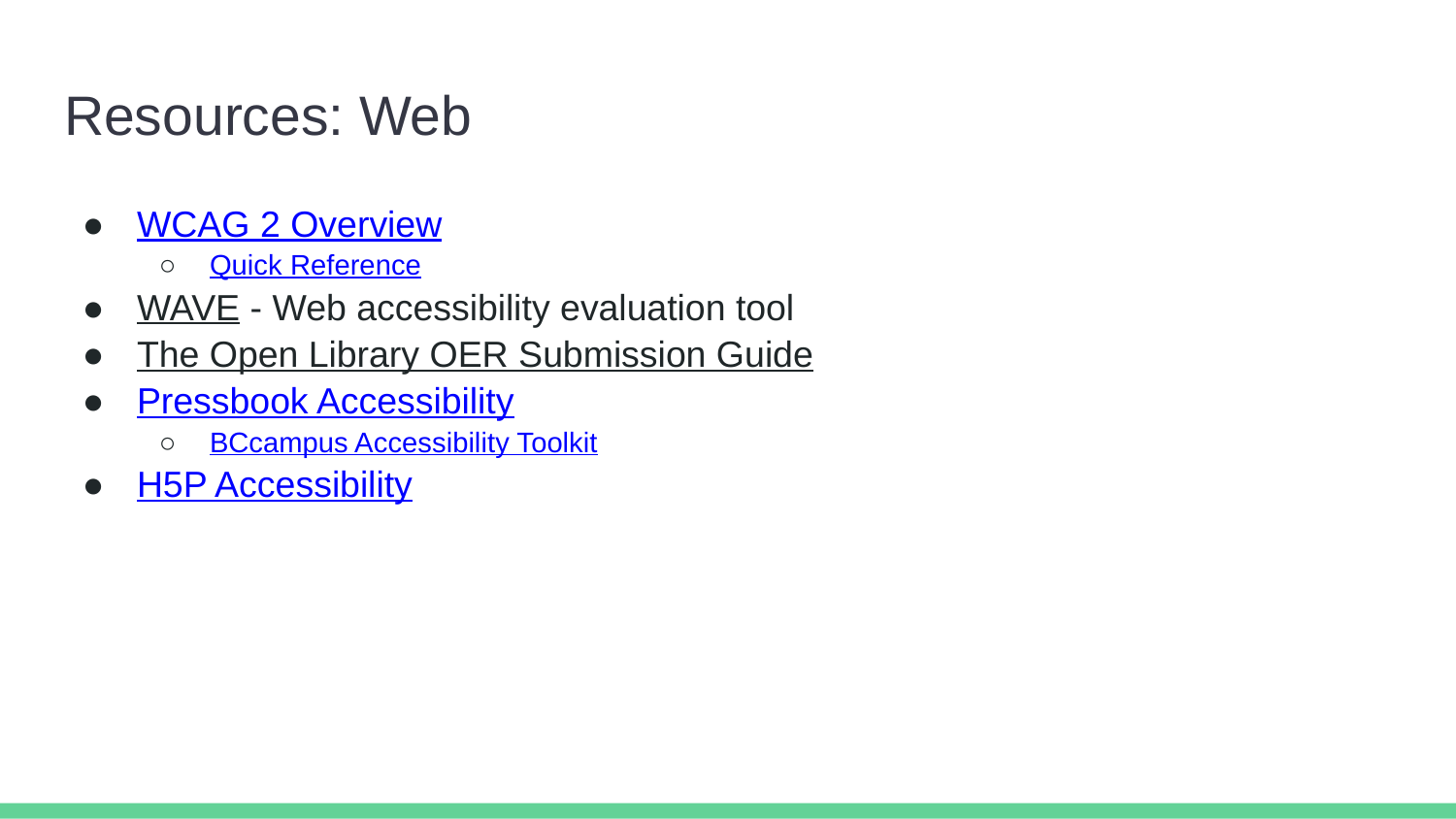

# Resources: Web
WCAG 2 Overview
Quick Reference
WAVE - Web accessibility evaluation tool
The Open Library OER Submission Guide
Pressbook Accessibility
BCcampus Accessibility Toolkit
H5P Accessibility